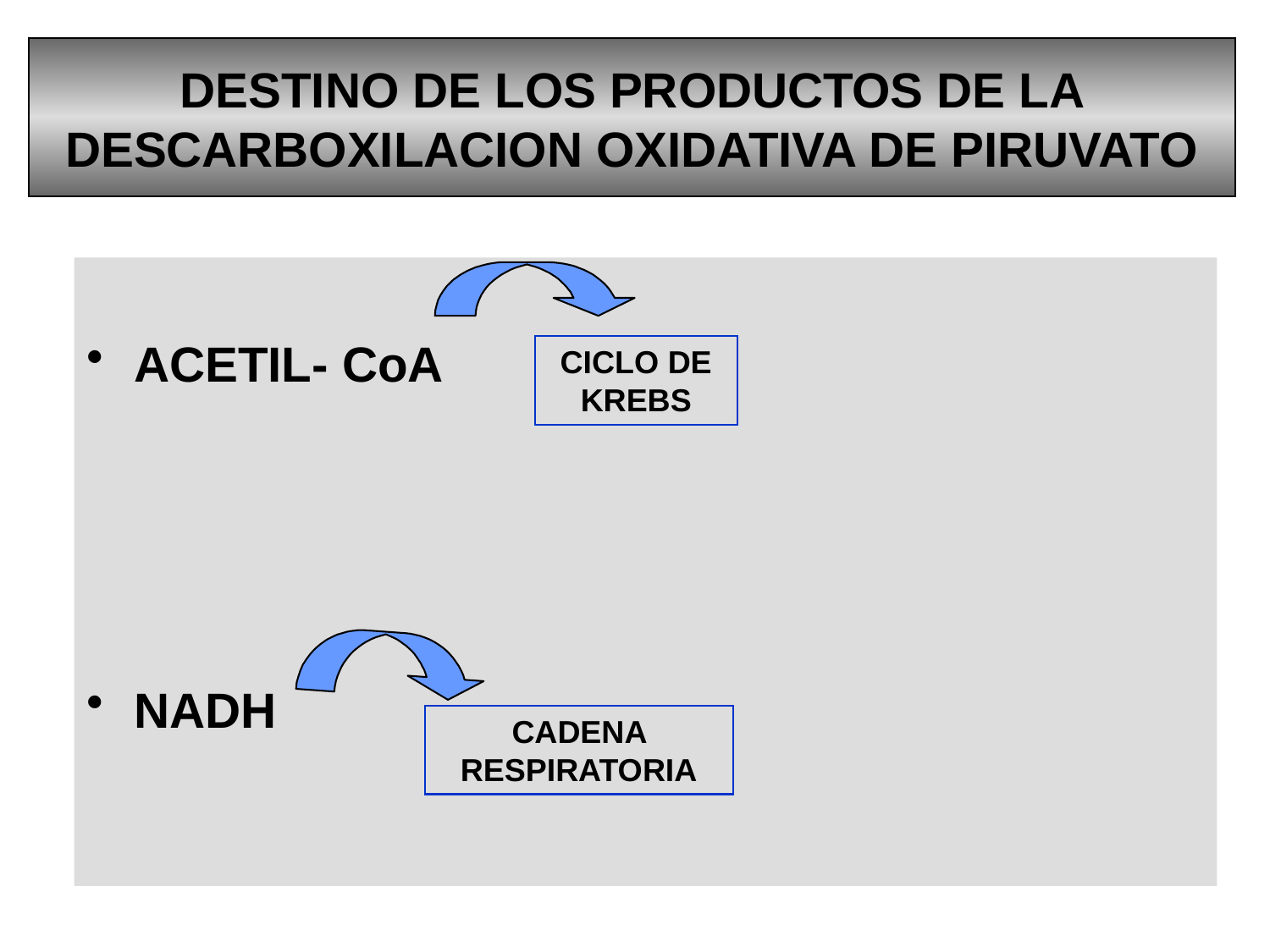

# DESTINO DE LOS PRODUCTOS DE LA DESCARBOXILACION OXIDATIVA DE PIRUVATO

ACETIL- CoA

NADH

CICLO DE KREBS

CADENA RESPIRATORIA